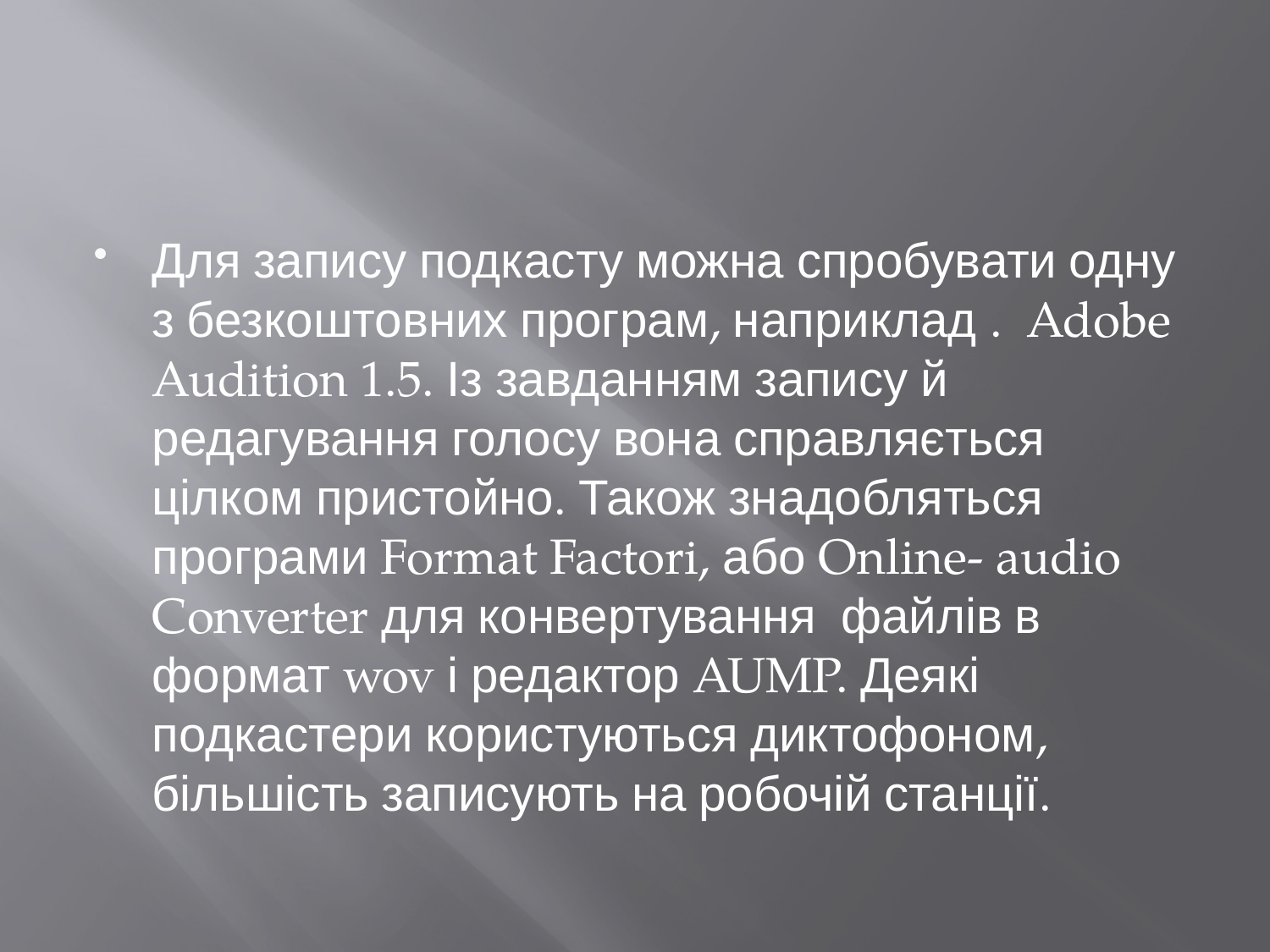

#
Для запису подкасту можна спробувати одну з безкоштовних програм, наприклад .  Adobe Audition 1.5. Із завданням запису й редагування голосу вона справляється цілком пристойно. Також знадобляться програми Format Factori, або Online- audio Converter для конвертування  файлів в формат wov і редактор AUMP. Деякі подкастери користуються диктофоном, більшість записують на робочій станції.